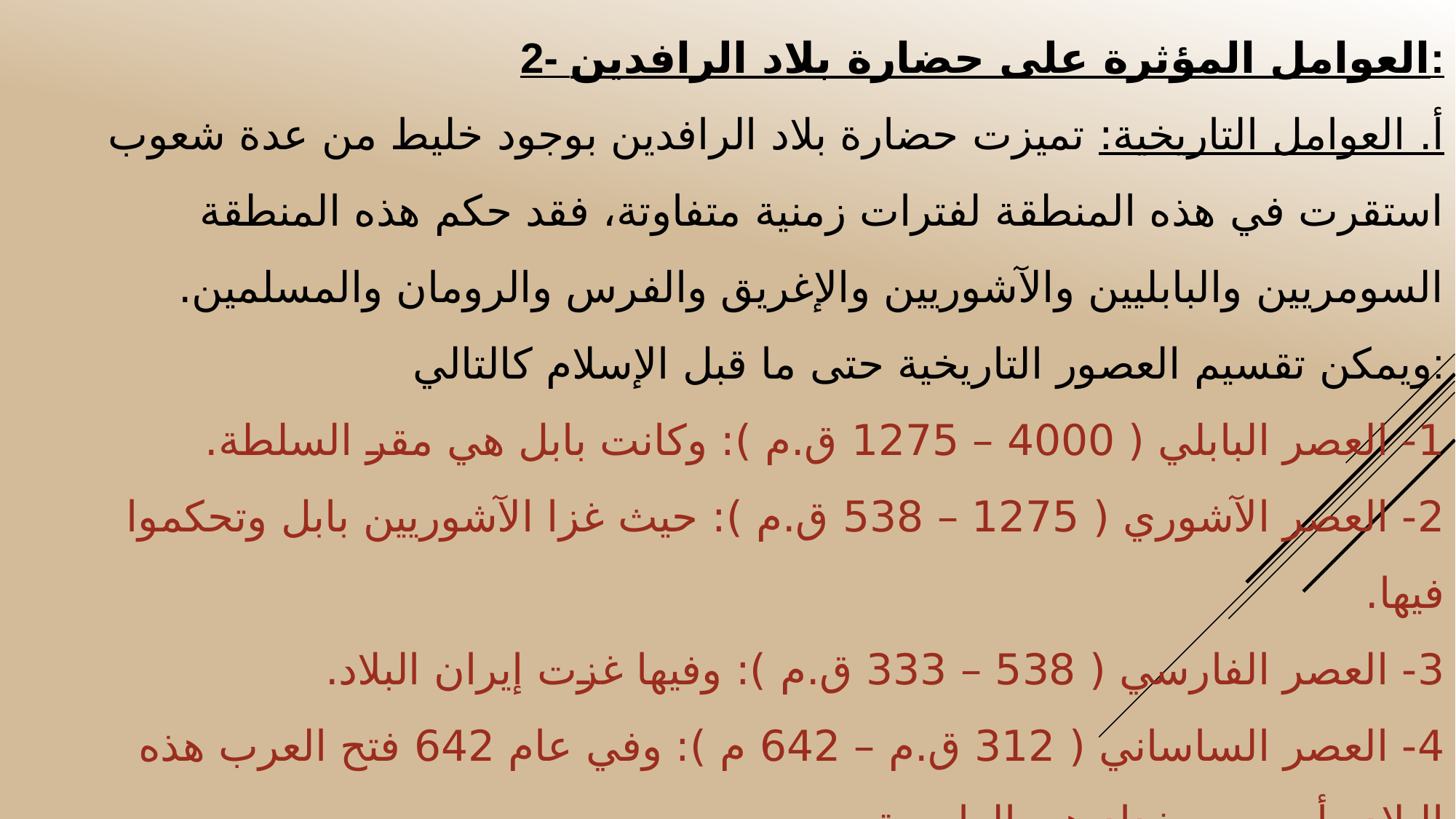

2- العوامل المؤثرة على حضارة بلاد الرافدين:
أ. العوامل التاريخية: تميزت حضارة بلاد الرافدين بوجود خليط من عدة شعوب استقرت في هذه المنطقة لفترات زمنية متفاوتة، فقد حكم هذه المنطقة السومريين والبابليين والآشوريين والإغريق والفرس والرومان والمسلمين. ويمكن تقسيم العصور التاريخية حتى ما قبل الإسلام كالتالي:
1- العصر البابلي ( 4000 – 1275 ق.م ): وكانت بابل هي مقر السلطة.
2- العصر الآشوري ( 1275 – 538 ق.م ): حيث غزا الآشوريين بابل وتحكموا فيها.
3- العصر الفارسي ( 538 – 333 ق.م ): وفيها غزت إيران البلاد.
4- العصر الساساني ( 312 ق.م – 642 م ): وفي عام 642 فتح العرب هذه البلاد وأصبحت بغداد هي العاصمة.